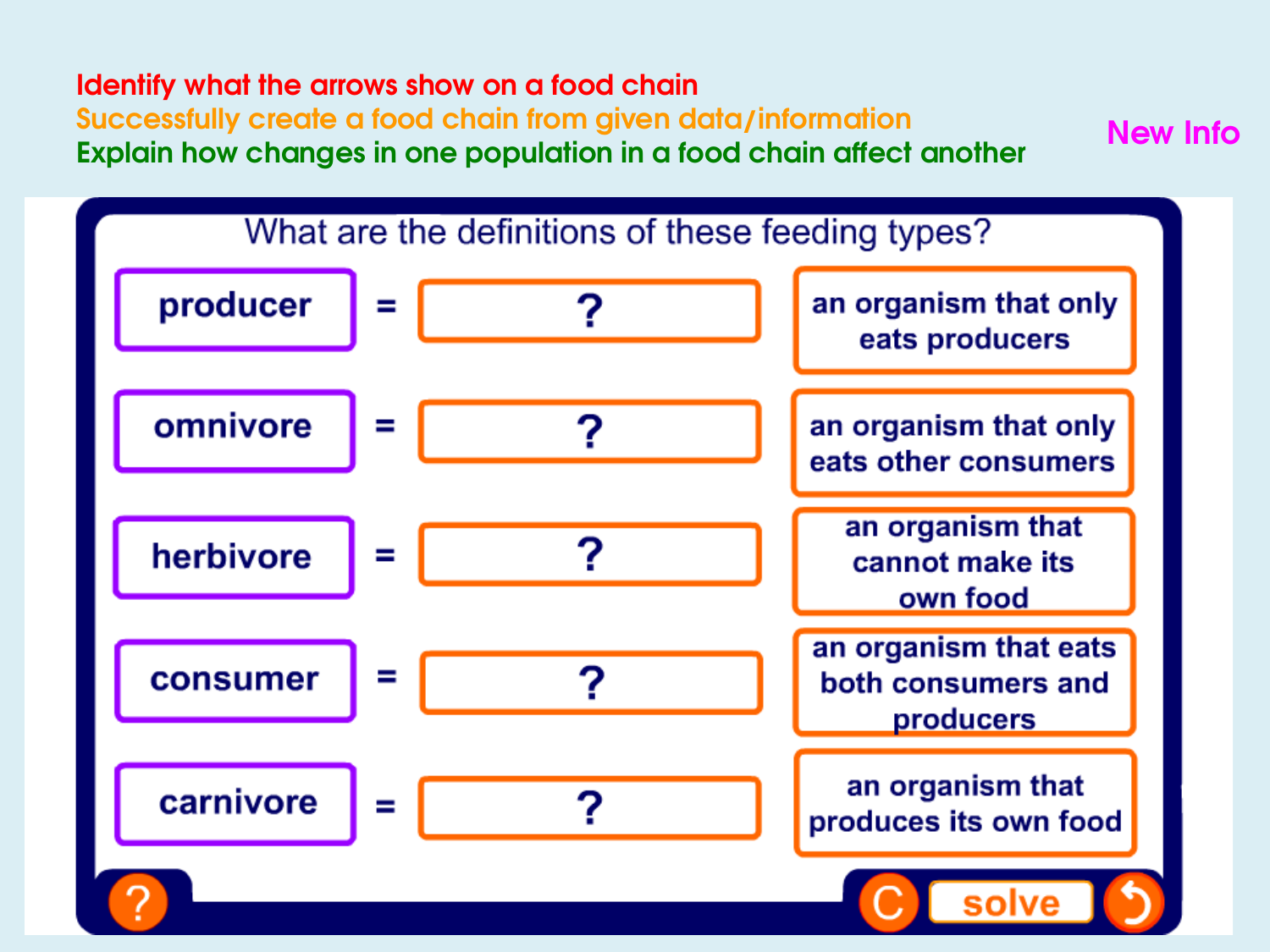

# Identify what the arrows show on a food chain Successfully create a food chain from given data/information Explain how changes in one population in a food chain affect another
New Info